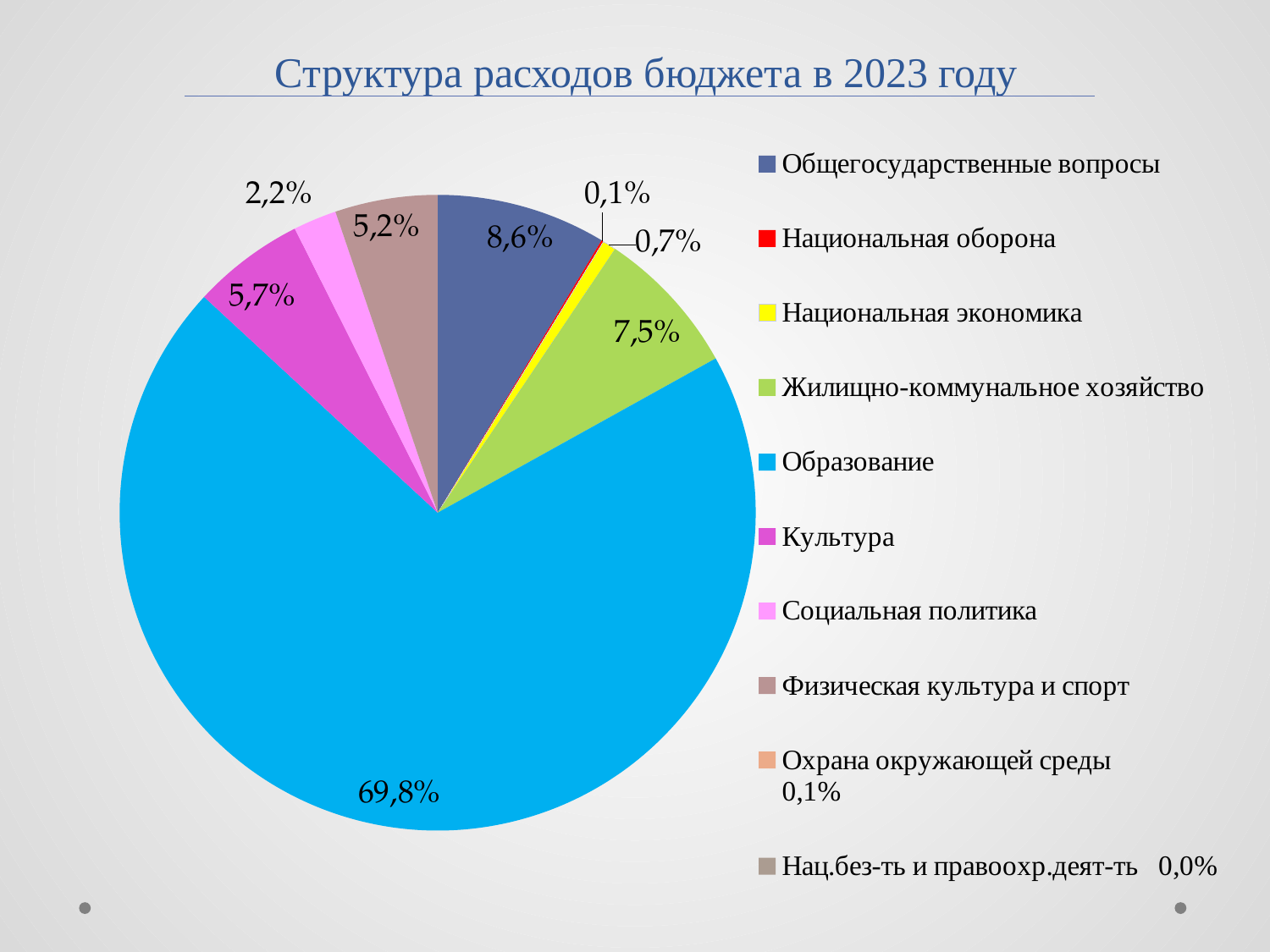

# Структура расходов бюджета в 2023 году

### Chart

| Category | Столбец1 |
|---|---|
| Общегосударственные вопросы | 0.086 |
| Национальная оборона | 0.001 |
| Национальная экономика | 0.007 |
| Жилищно-коммунальное хозяйство | 0.075 |
| Образование | 0.698 |
| Культура | 0.057 |
| Социальная политика | 0.022 |
| Физическая культура и спорт | 0.052 |
| Охрана окружающей среды         0,1% | None |
| Нац.без-ть и правоохр.деят-ть   0,0% | None |